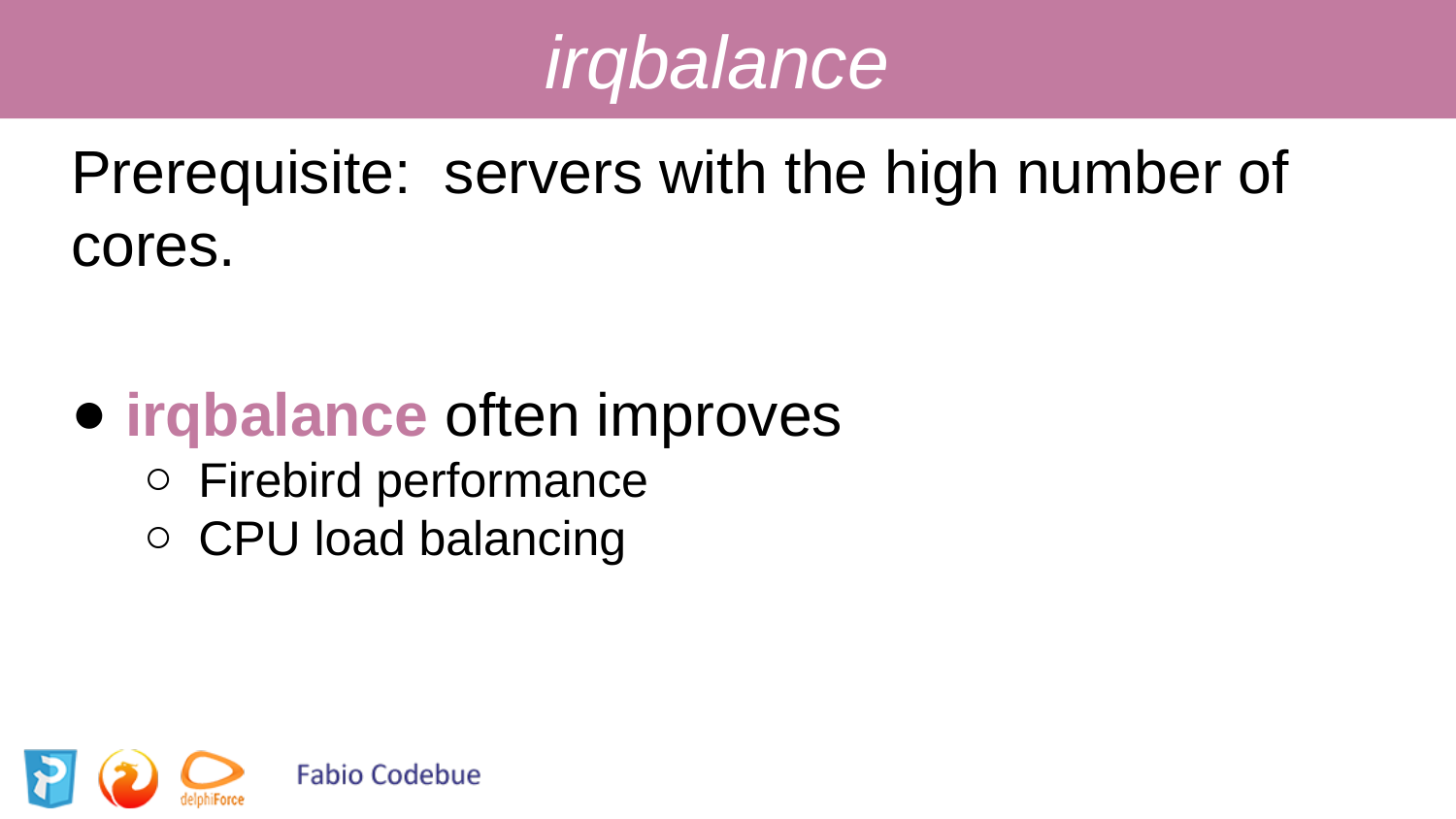

irqbalance
Prerequisite:  servers with the high number of cores.

irqbalance often improves
Firebird performance
CPU load balancing